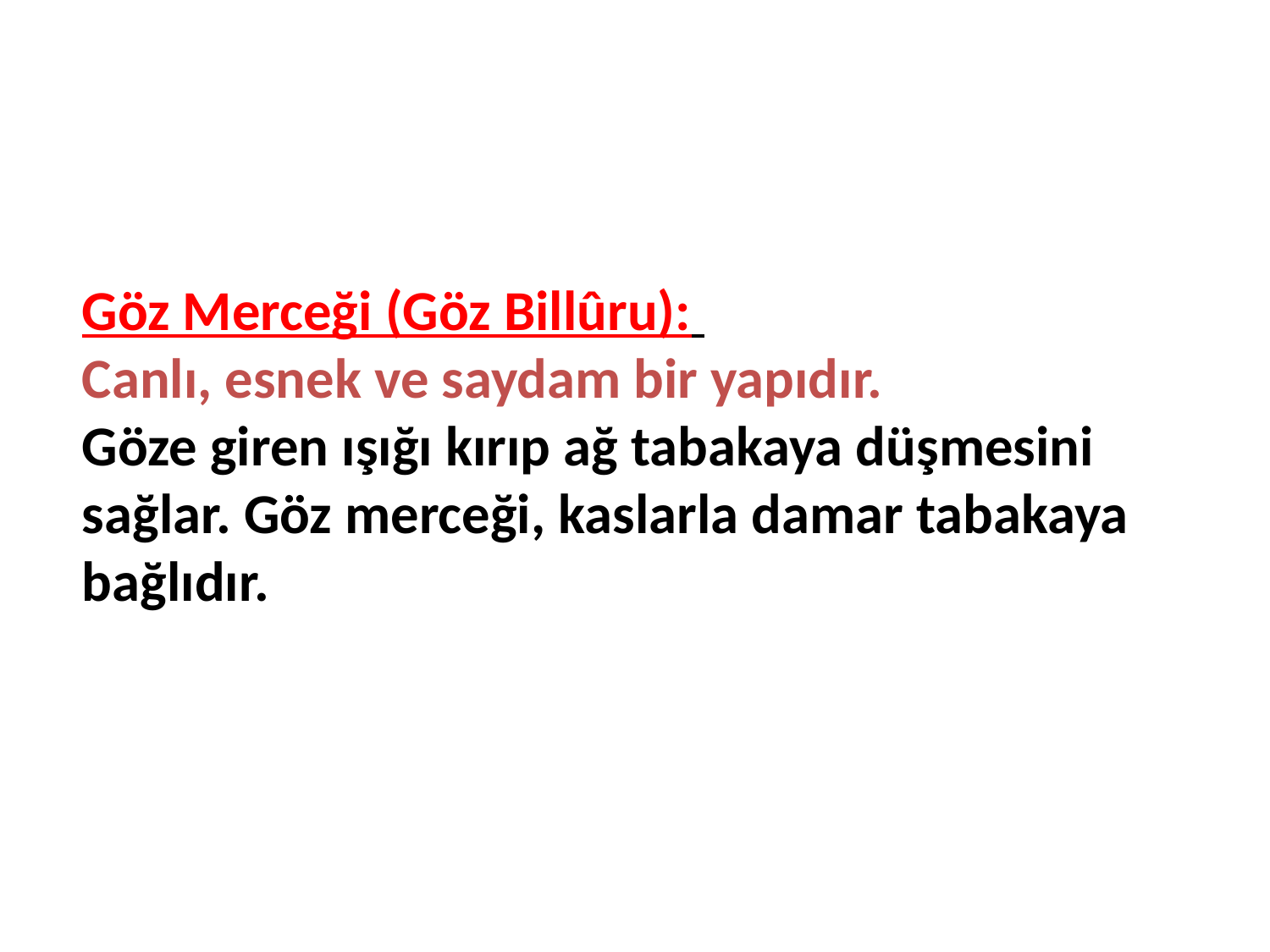

Göz Merceği (Göz Billûru):
Canlı, esnek ve saydam bir yapıdır.
Göze giren ışığı kırıp ağ tabakaya düşmesini sağlar. Göz merceği, kaslarla damar tabakaya bağlıdır.